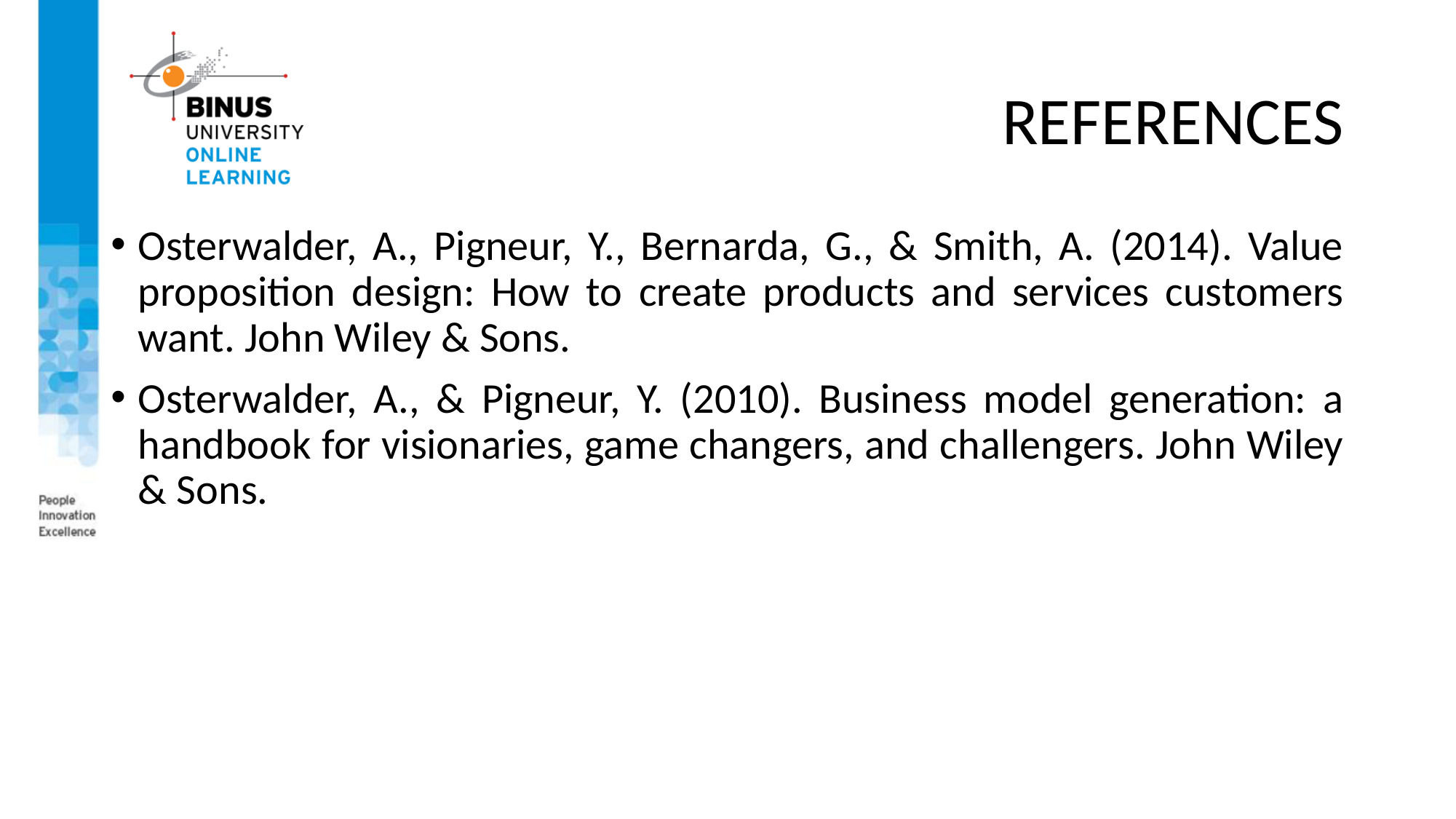

# REFERENCES
Osterwalder, A., Pigneur, Y., Bernarda, G., & Smith, A. (2014). Value proposition design: How to create products and services customers want. John Wiley & Sons.
Osterwalder, A., & Pigneur, Y. (2010). Business model generation: a handbook for visionaries, game changers, and challengers. John Wiley & Sons.